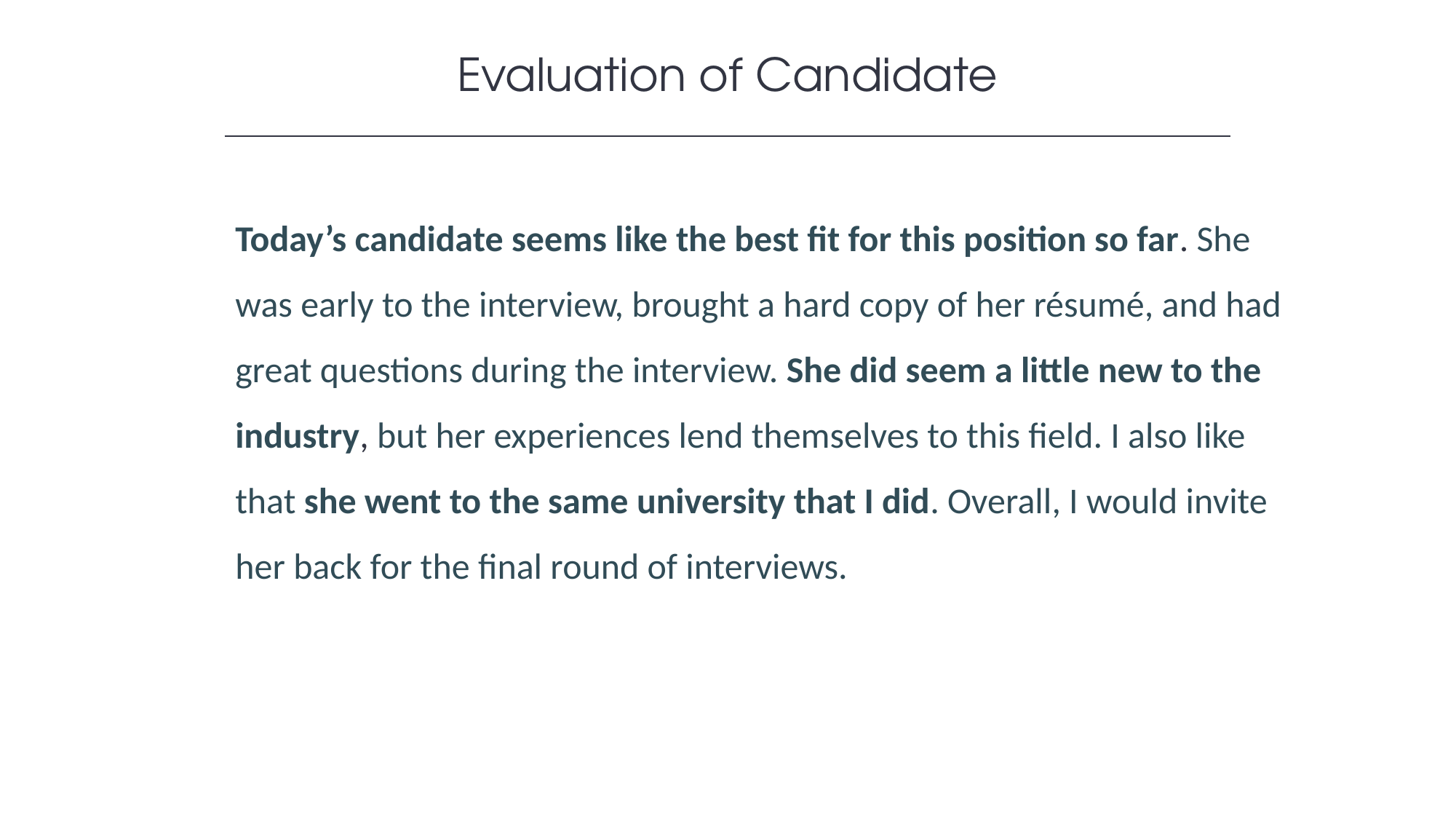

Evaluation of Candidate
HAWKES LEARNING
Today’s candidate seems like the best fit for this position so far. She was early to the interview, brought a hard copy of her résumé, and had great questions during the interview. She did seem a little new to the industry, but her experiences lend themselves to this field. I also like that she went to the same university that I did. Overall, I would invite her back for the final round of interviews.